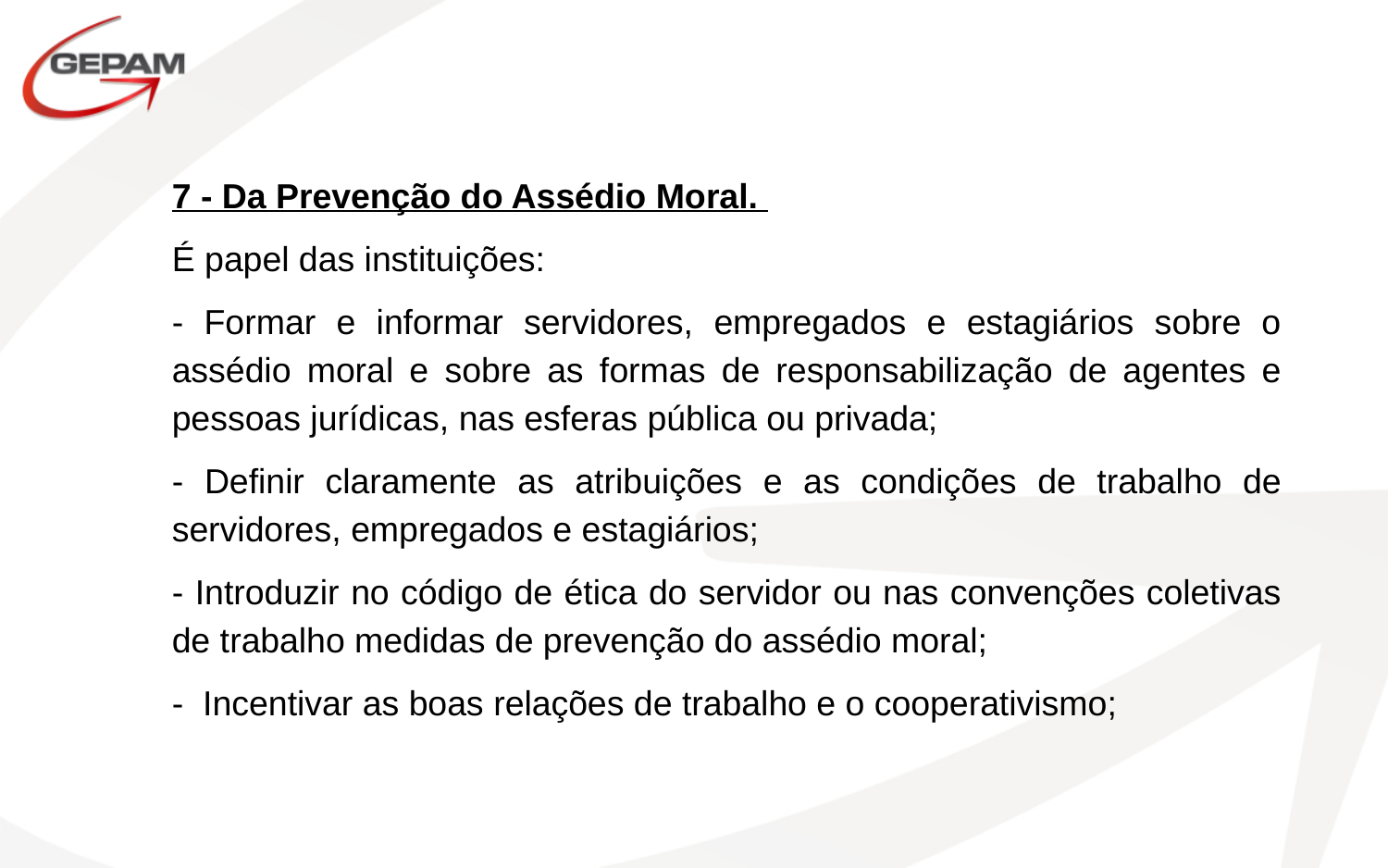

7 - Da Prevenção do Assédio Moral.
É papel das instituições:
- Formar e informar servidores, empregados e estagiários sobre o assédio moral e sobre as formas de responsabilização de agentes e pessoas jurídicas, nas esferas pública ou privada;
- Definir claramente as atribuições e as condições de trabalho de servidores, empregados e estagiários;
- Introduzir no código de ética do servidor ou nas convenções coletivas de trabalho medidas de prevenção do assédio moral;
-  Incentivar as boas relações de trabalho e o cooperativismo;